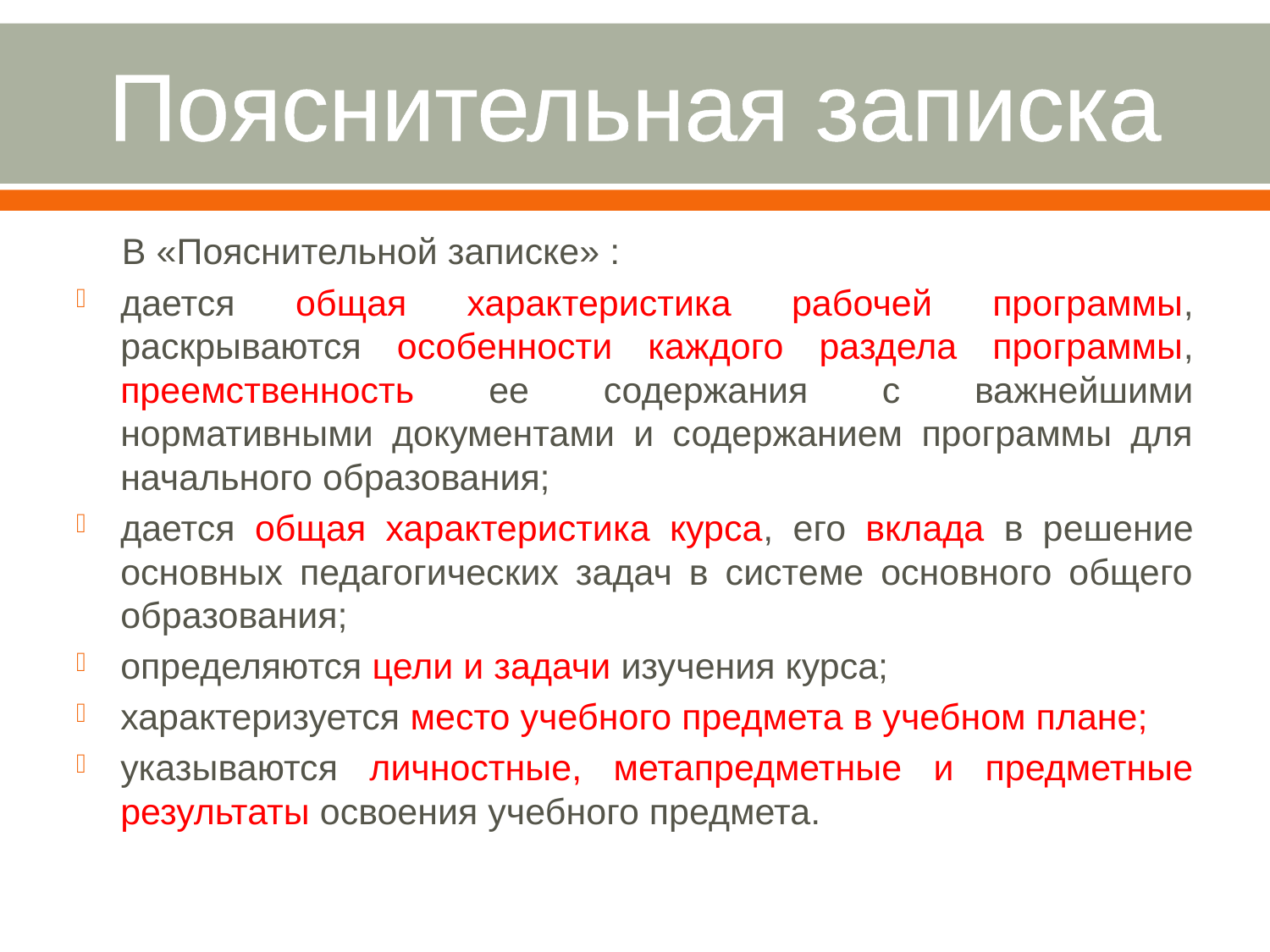

# Пояснительная записка
В «Пояснительной записке» :
дается общая характеристика рабочей программы, раскрываются особенности каждого раздела программы, преемственность ее содержания с важнейшими нормативными документами и содержанием программы для начального образования;
дается общая характеристика курса, его вклада в решение основных педагогических задач в системе основного общего образования;
определяются цели и задачи изучения курса;
характеризуется место учебного предмета в учебном плане;
указываются личностные, метапредметные и предметные результаты освоения учебного предмета.